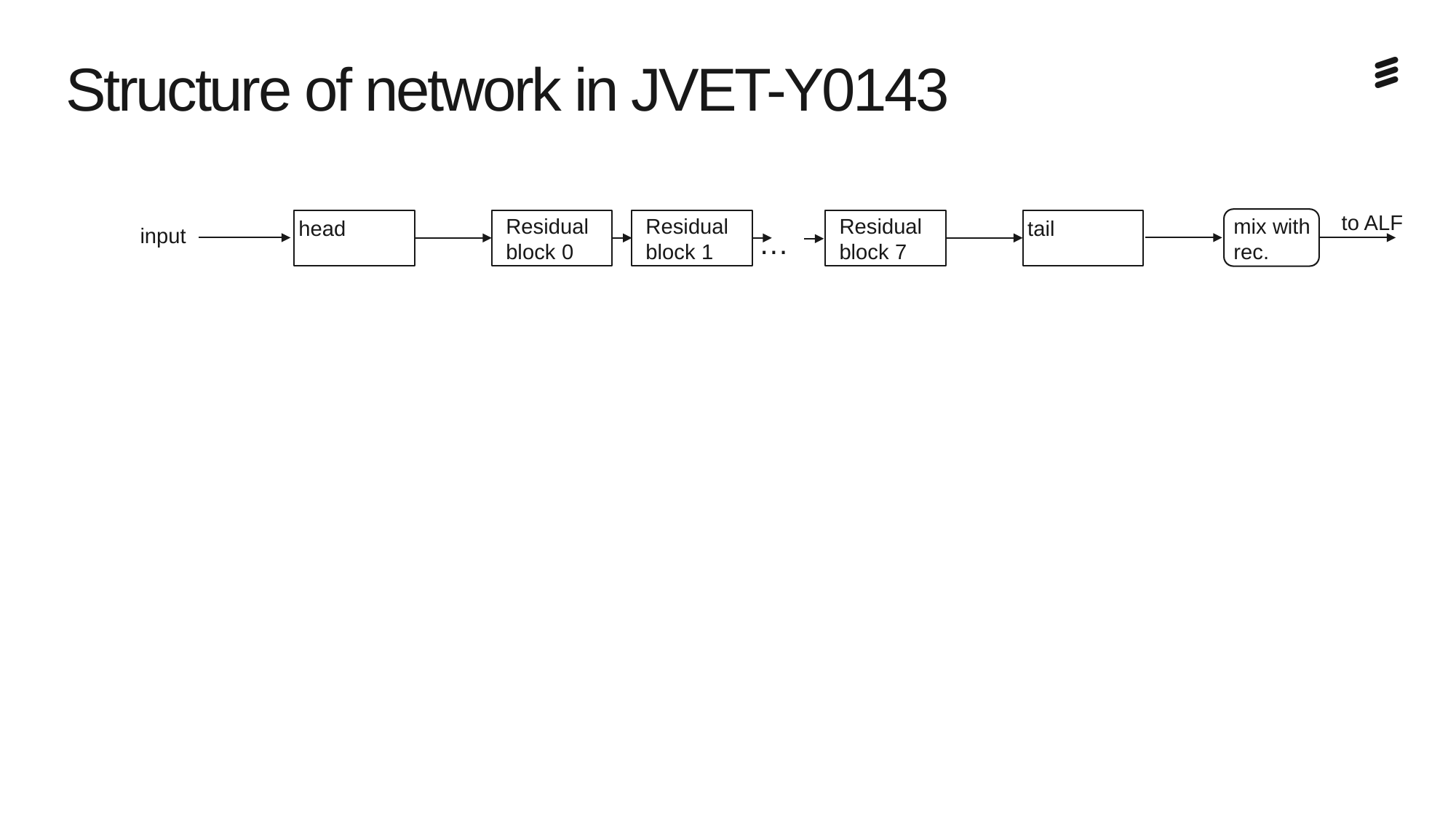

# Structure of network in JVET-Y0143
to ALF
Residual
block 0

Residual
block 1
Residual
block 7

mix with
rec.

tail
head
input
…